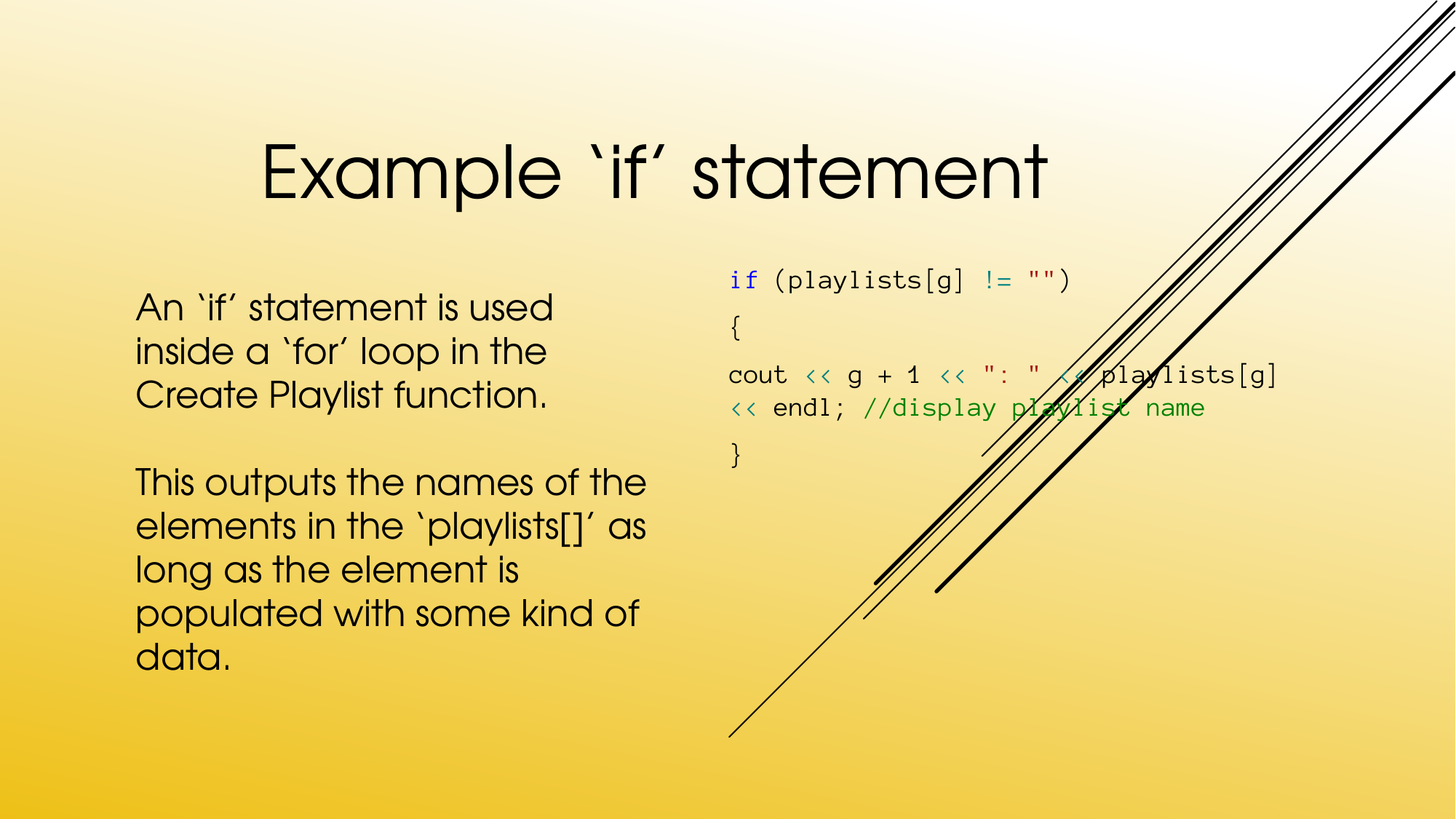

# Example ‘if’ statement
if (playlists[g] != "")
{
cout << g + 1 << ": " << playlists[g] << endl; //display playlist name
}
An ‘if’ statement is used inside a ‘for’ loop in the Create Playlist function.

This outputs the names of the elements in the ‘playlists[]’ as long as the element is populated with some kind of data.